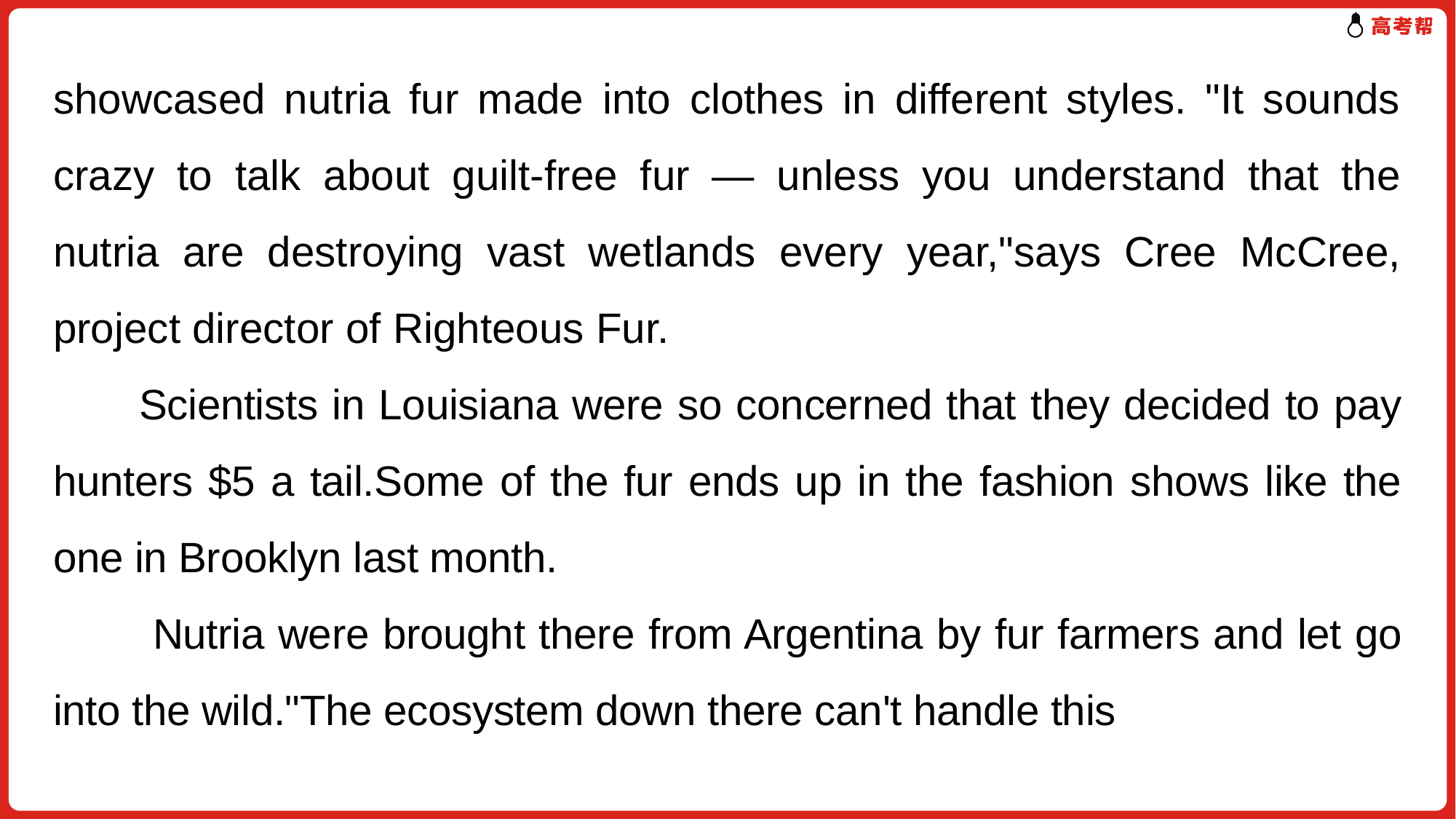

showcased nutria fur made into clothes in different styles. "It sounds crazy to talk about guilt-free fur — unless you understand that the nutria are destroying vast wetlands every year,"says Cree McCree, project director of Righteous Fur.
      Scientists in Louisiana were so concerned that they decided to pay hunters $5 a tail.Some of the fur ends up in the fashion shows like the one in Brooklyn last month.
　　Nutria were brought there from Argentina by fur farmers and let go into the wild."The ecosystem down there can't handle this